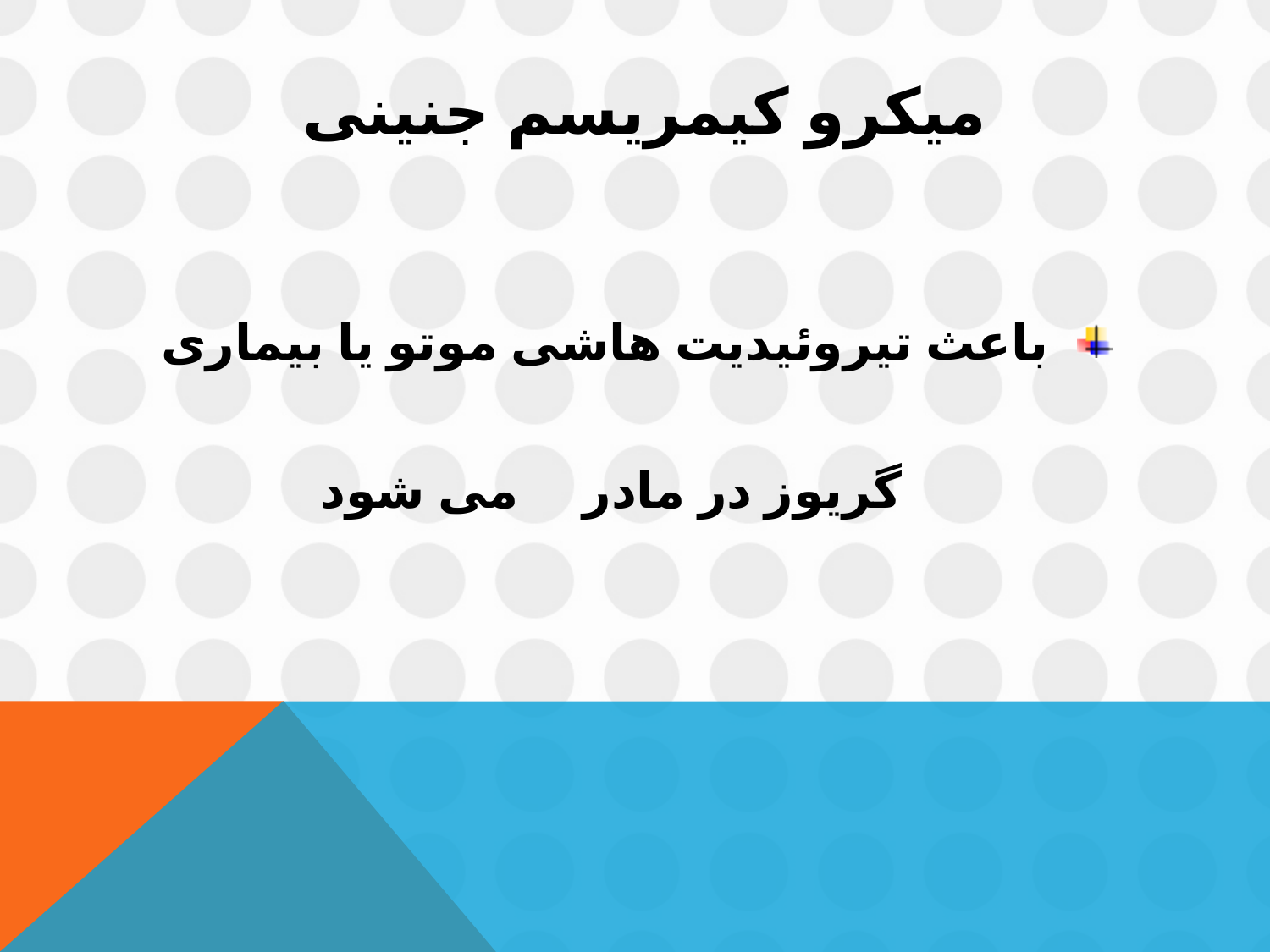

# میکرو کیمریسم جنینی
باعث تیروئیدیت هاشی موتو یا بیماری گریوز در مادر     می شود